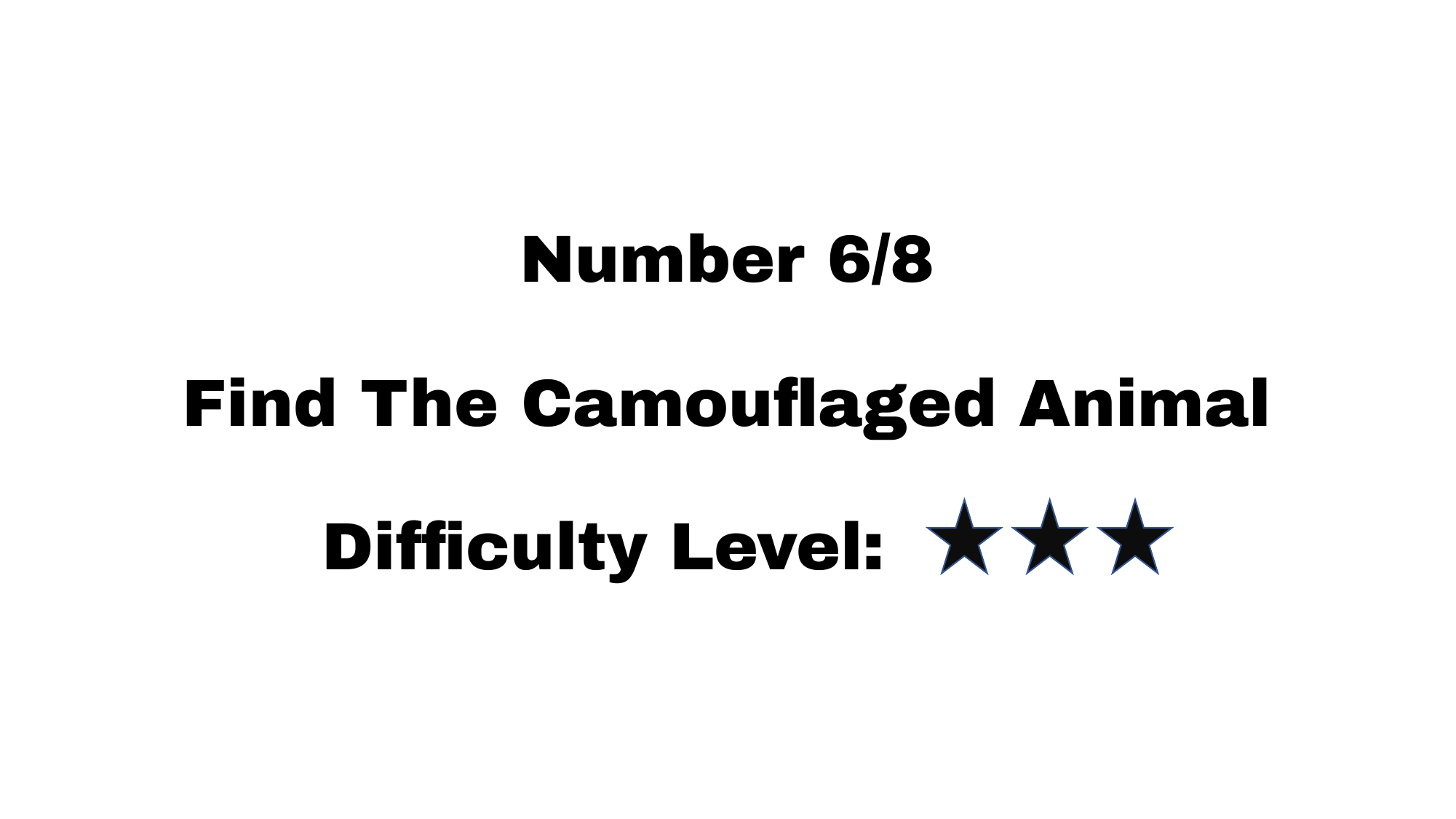

Number 6/8

Find The Camouflaged Animal

              Difficulty Level: